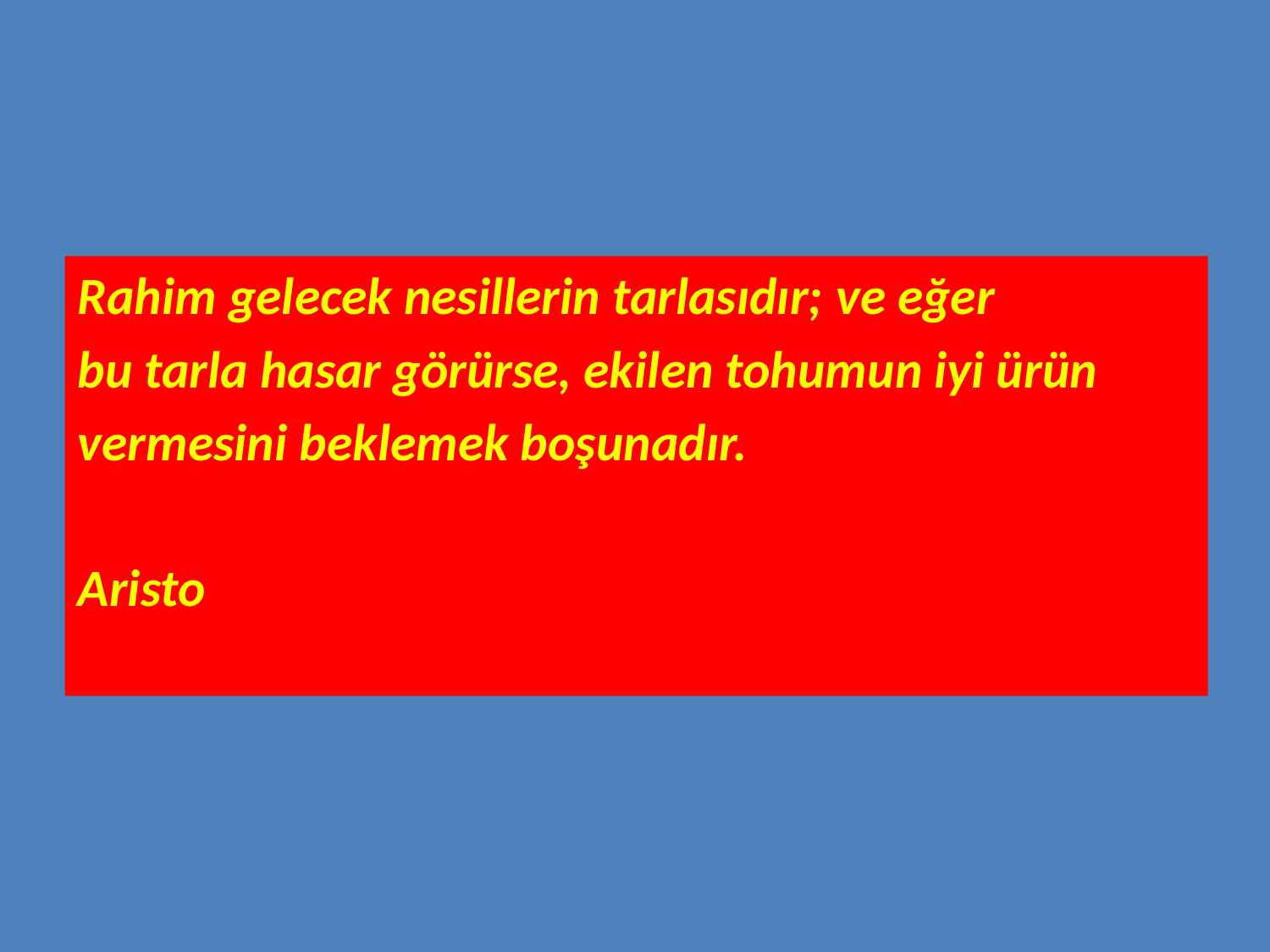

#
Rahim gelecek nesillerin tarlasıdır; ve eğer
bu tarla hasar görürse, ekilen tohumun iyi ürün
vermesini beklemek boşunadır.

Aristo